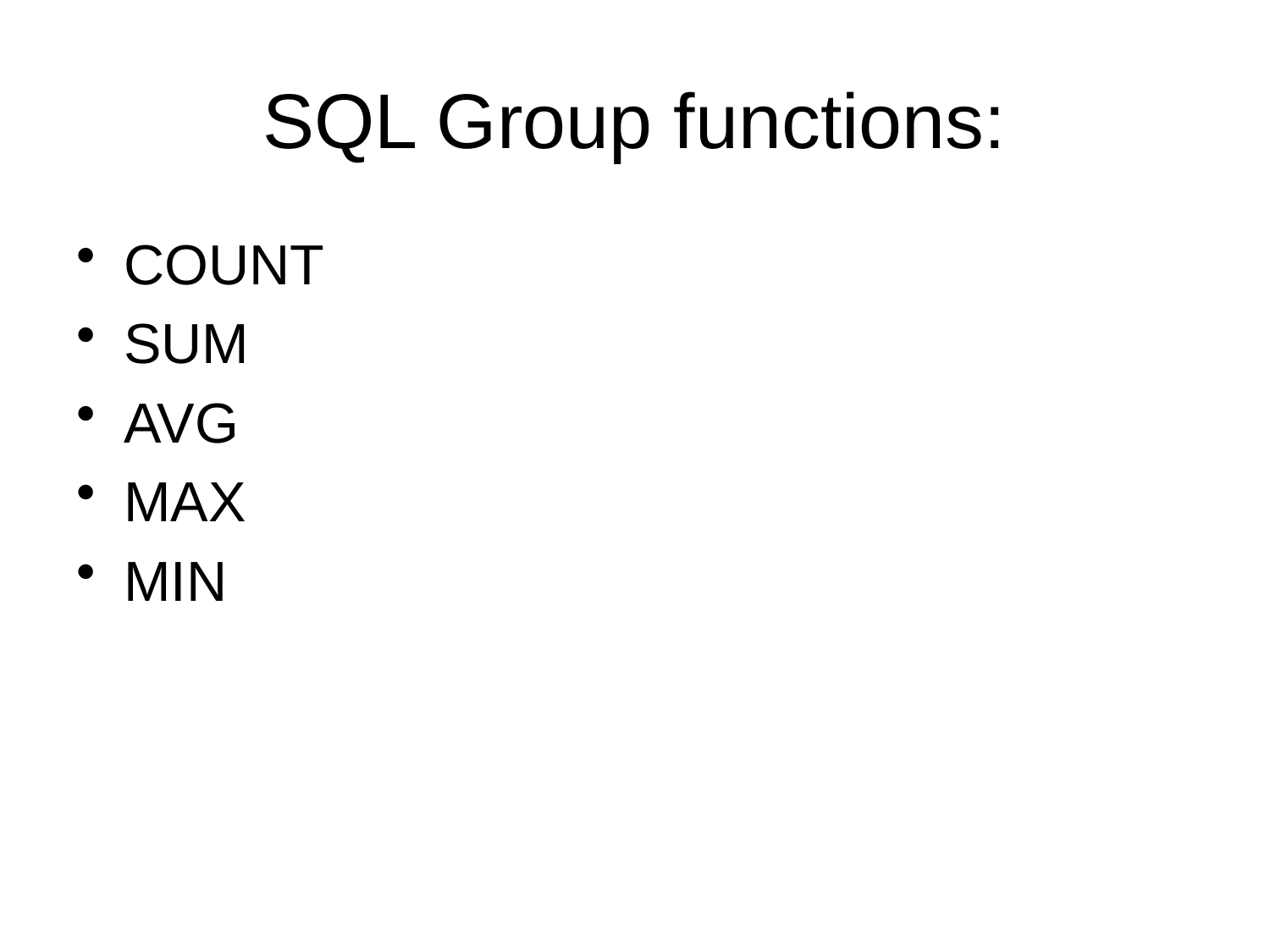

# SQL Group functions:
COUNT
SUM
AVG
MAX
MIN